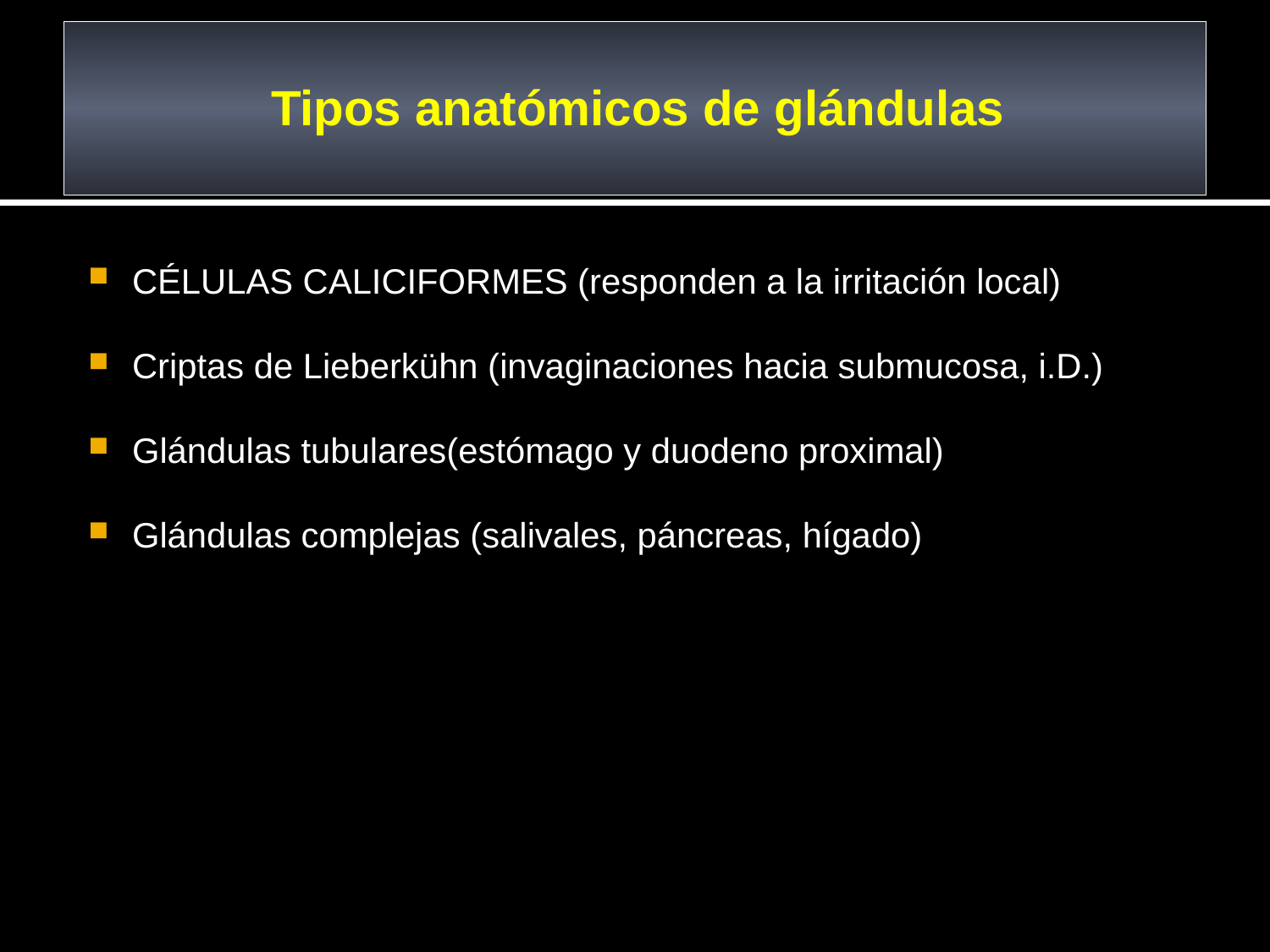

# Tipos anatómicos de glándulas
CÉLULAS CALICIFORMES (responden a la irritación local)

Criptas de Lieberkühn (invaginaciones hacia submucosa, i.D.)

Glándulas tubulares(estómago y duodeno proximal)

Glándulas complejas (salivales, páncreas, hígado)